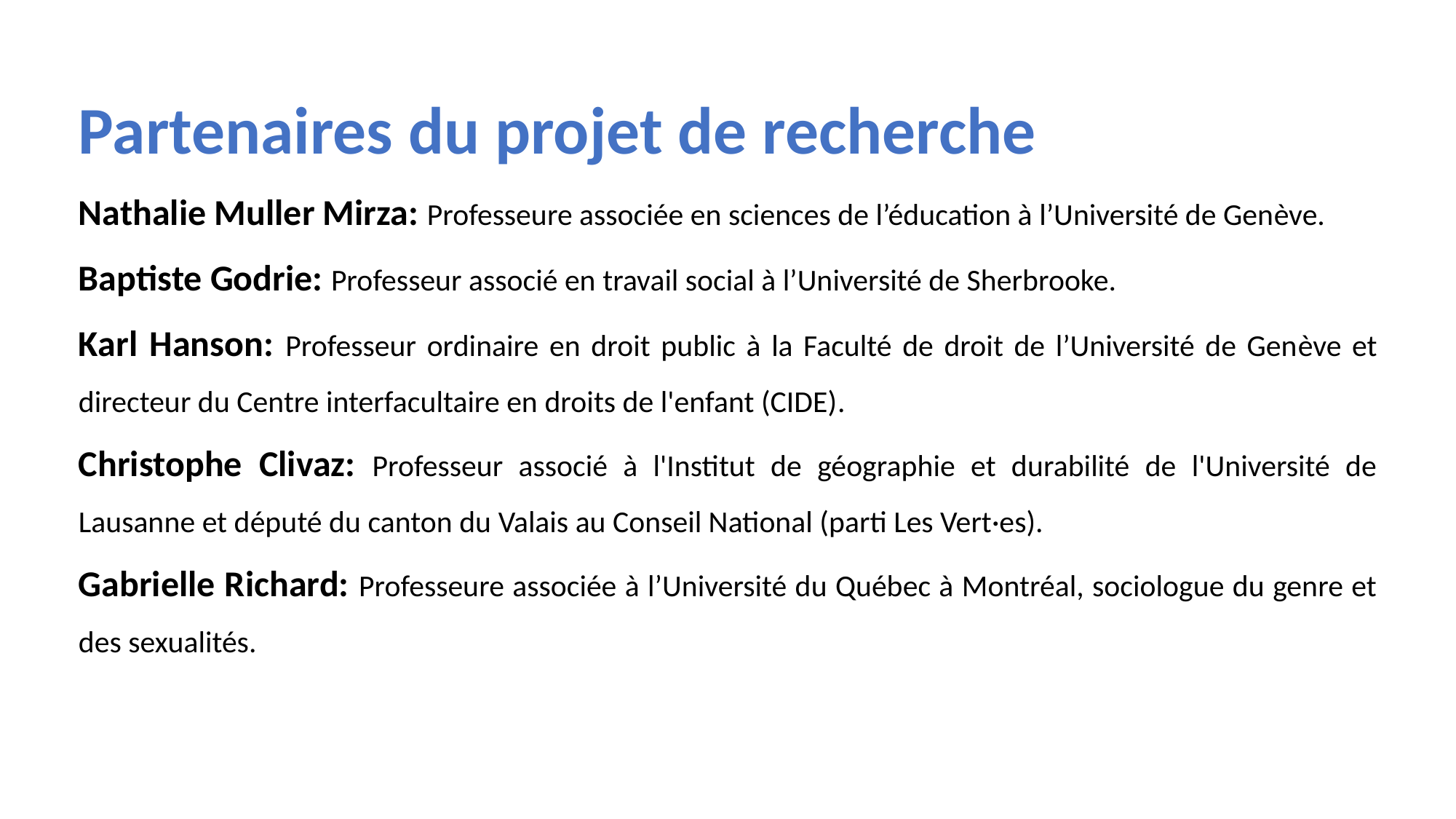

Partenaires du projet de recherche
Nathalie Muller Mirza: Professeure associée en sciences de l’éducation à l’Université de Genève.
Baptiste Godrie: Professeur associé en travail social à l’Université de Sherbrooke.
Karl Hanson: Professeur ordinaire en droit public à la Faculté de droit de l’Université de Genève et directeur du Centre interfacultaire en droits de l'enfant (CIDE).
Christophe Clivaz: Professeur associé à l'Institut de géographie et durabilité de l'Université de Lausanne et député du canton du Valais au Conseil National (parti Les Vert·es).
Gabrielle Richard: Professeure associée à l’Université du Québec à Montréal, sociologue du genre et des sexualités.